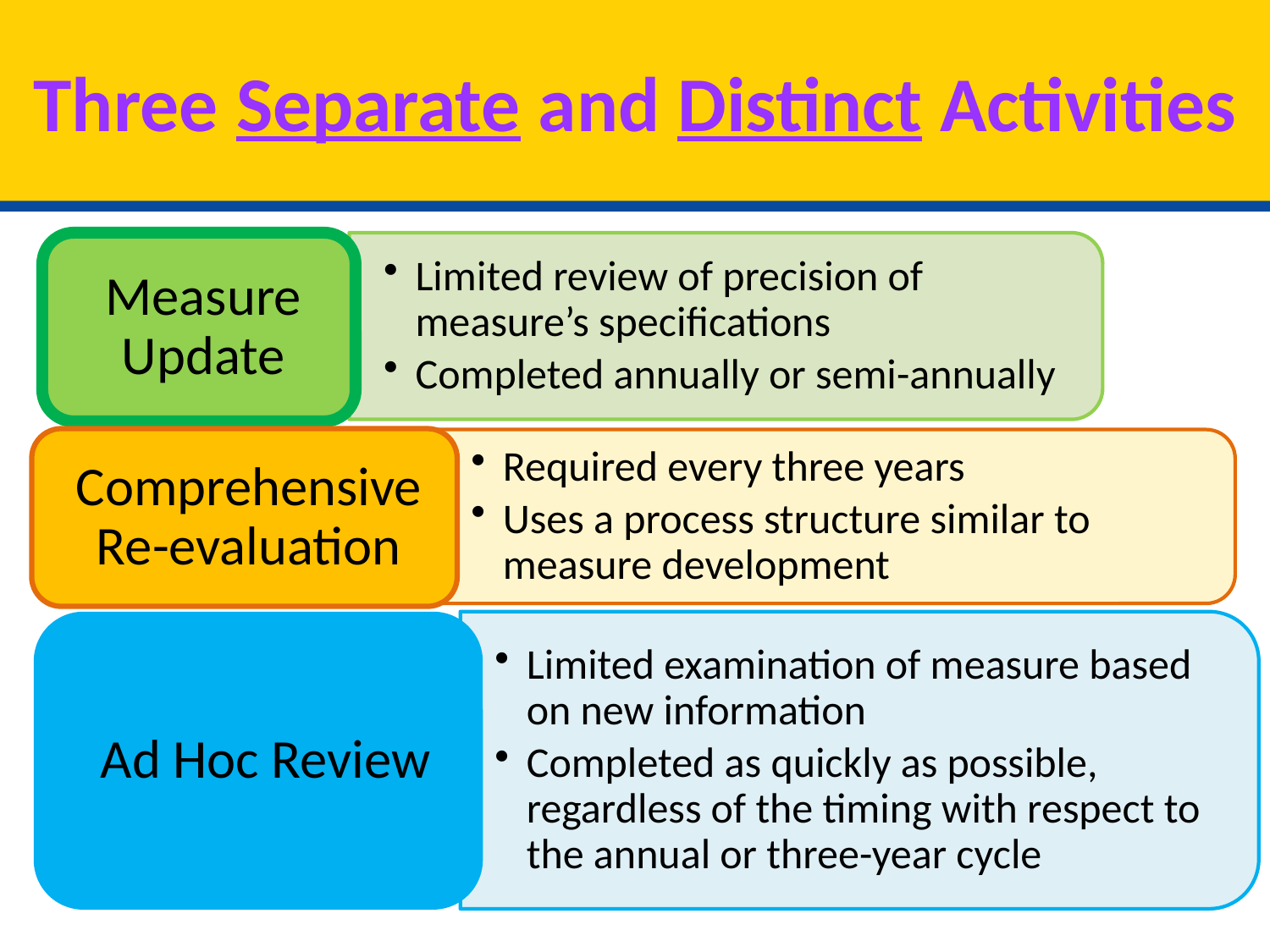

# Three Separate and Distinct Activities
12
Limited review of precision of measure’s specifications
Completed annually or semi-annually
Measure Update
Required every three years
Uses a process structure similar to measure development
Comprehensive Re-evaluation
Limited examination of measure based on new information
Completed as quickly as possible, regardless of the timing with respect to the annual or three-year cycle
Ad Hoc Review